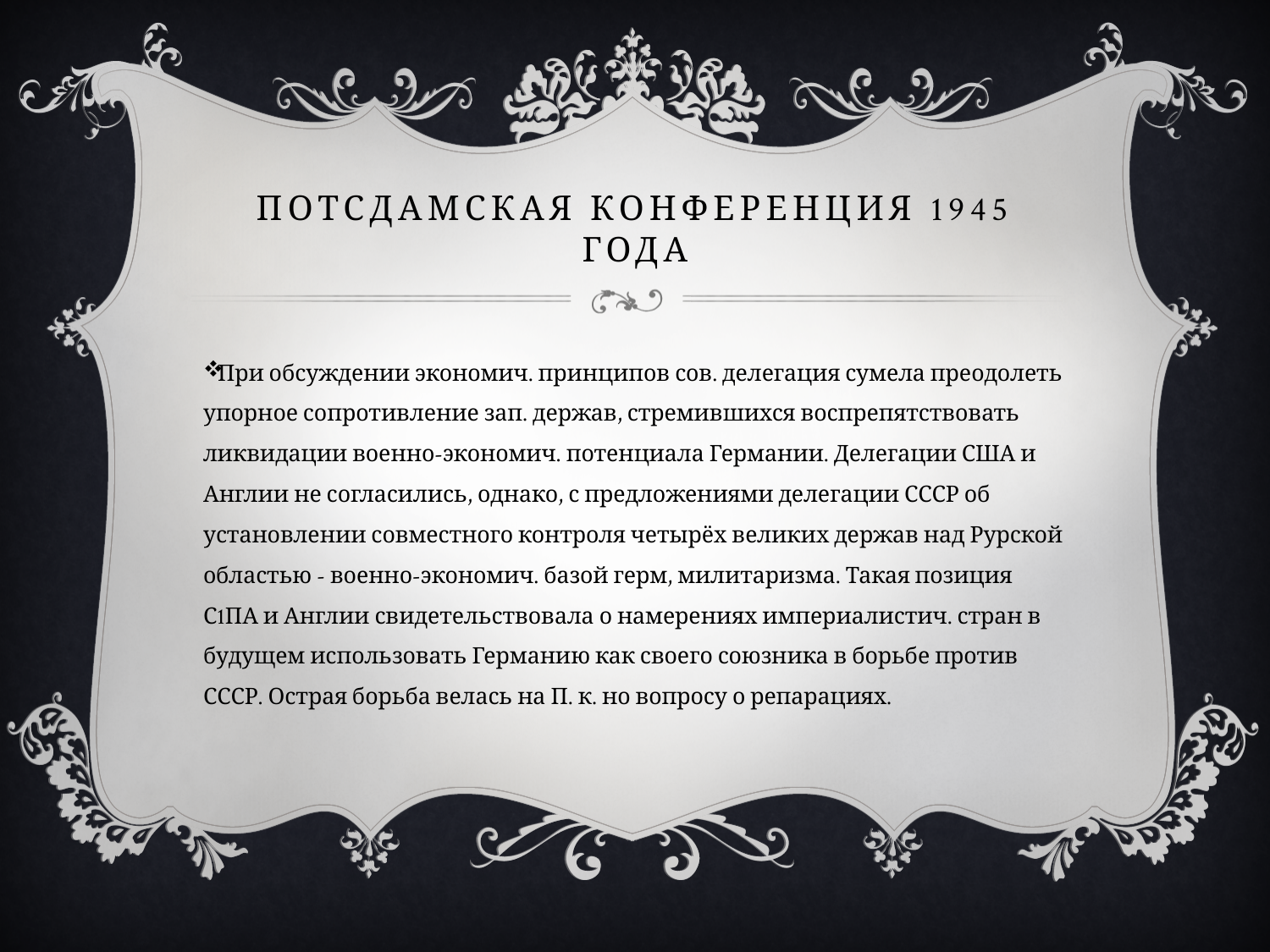

# Потсдамская конференция 1945 года
При обсуждении экономич. принципов сов. делегация сумела преодолеть упорное сопротивление зап. держав, стремившихся воспрепятствовать ликвидации военно-экономич. потенциала Германии. Делегации США и Англии не согласились, однако, с предложениями делегации СССР об установлении совместного контроля четырёх великих держав над Рурской областью - военно-экономич. базой герм, милитаризма. Такая позиция С1ПА и Англии свидетельствовала о намерениях империалистич. стран в будущем использовать Германию как своего союзника в борьбе против СССР. Острая борьба велась на П. к. но вопросу о репарациях.